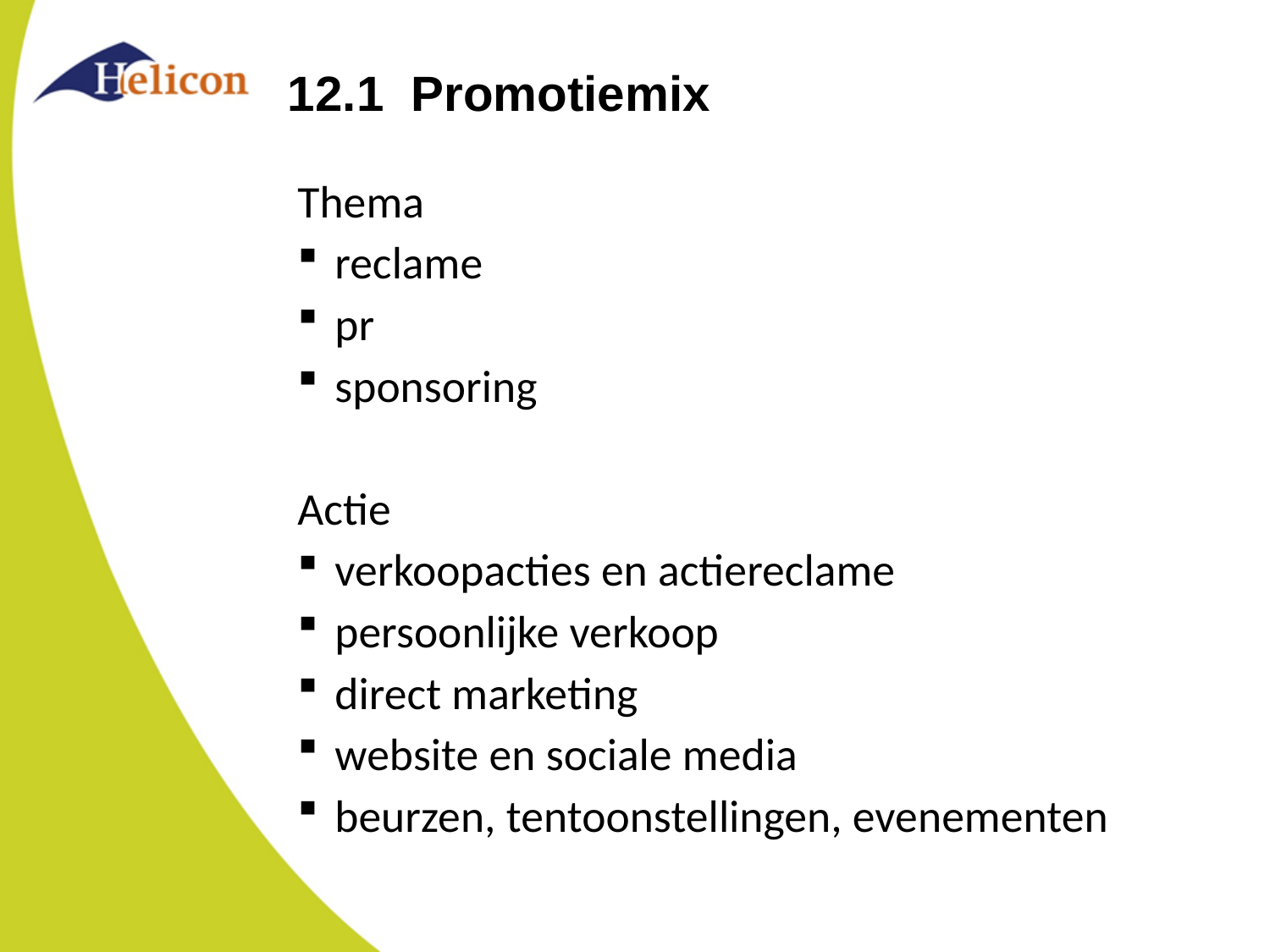

# 12.1  Promotiemix
Thema
reclame
pr
sponsoring

Actie
verkoopacties en actiereclame
persoonlijke verkoop
direct marketing
website en sociale media
beurzen, tentoonstellingen, evenementen